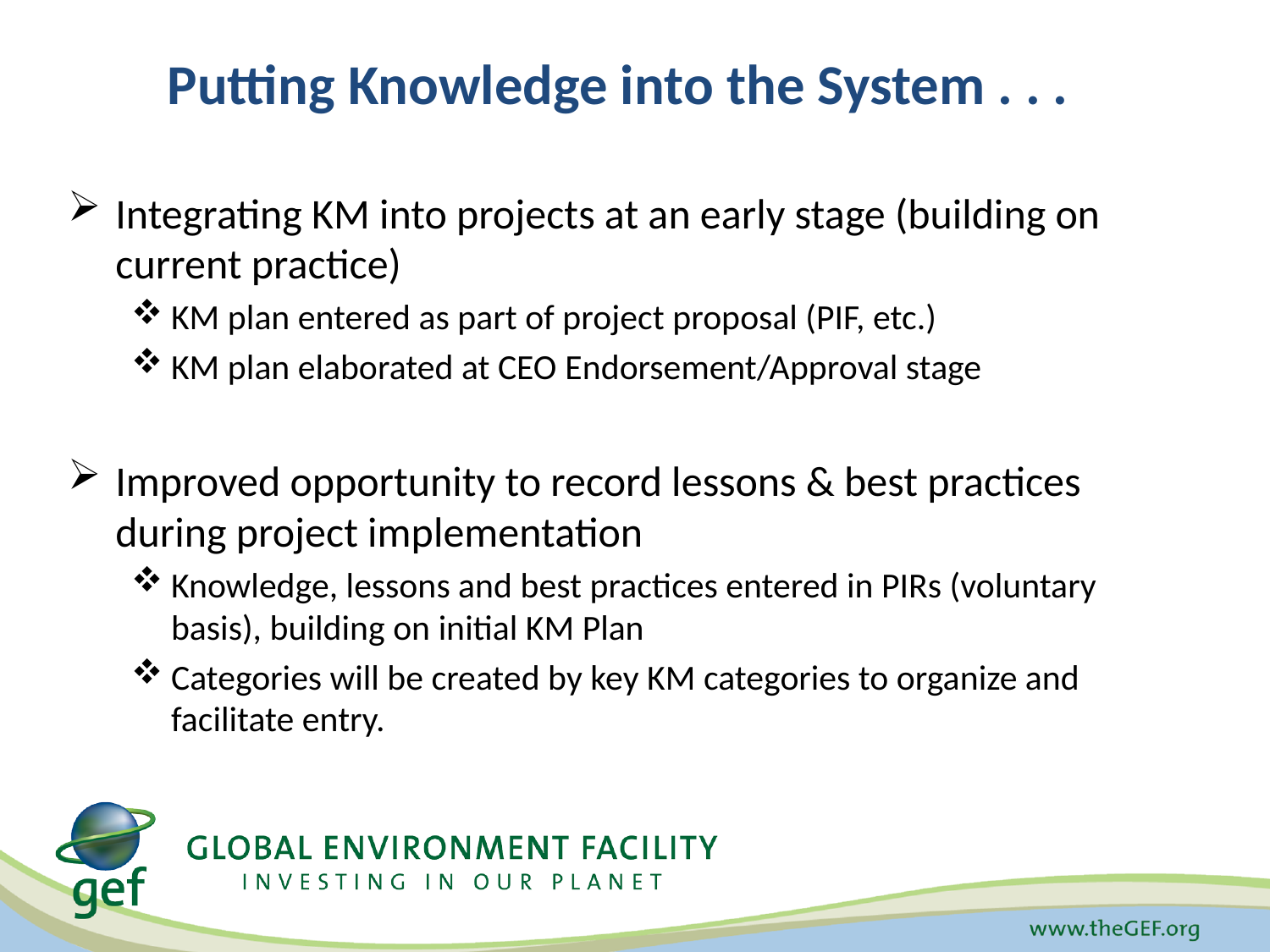

# Putting Knowledge into the System . . .
Integrating KM into projects at an early stage (building on current practice)
KM plan entered as part of project proposal (PIF, etc.)
KM plan elaborated at CEO Endorsement/Approval stage

Improved opportunity to record lessons & best practices during project implementation
Knowledge, lessons and best practices entered in PIRs (voluntary basis), building on initial KM Plan
Categories will be created by key KM categories to organize and facilitate entry.